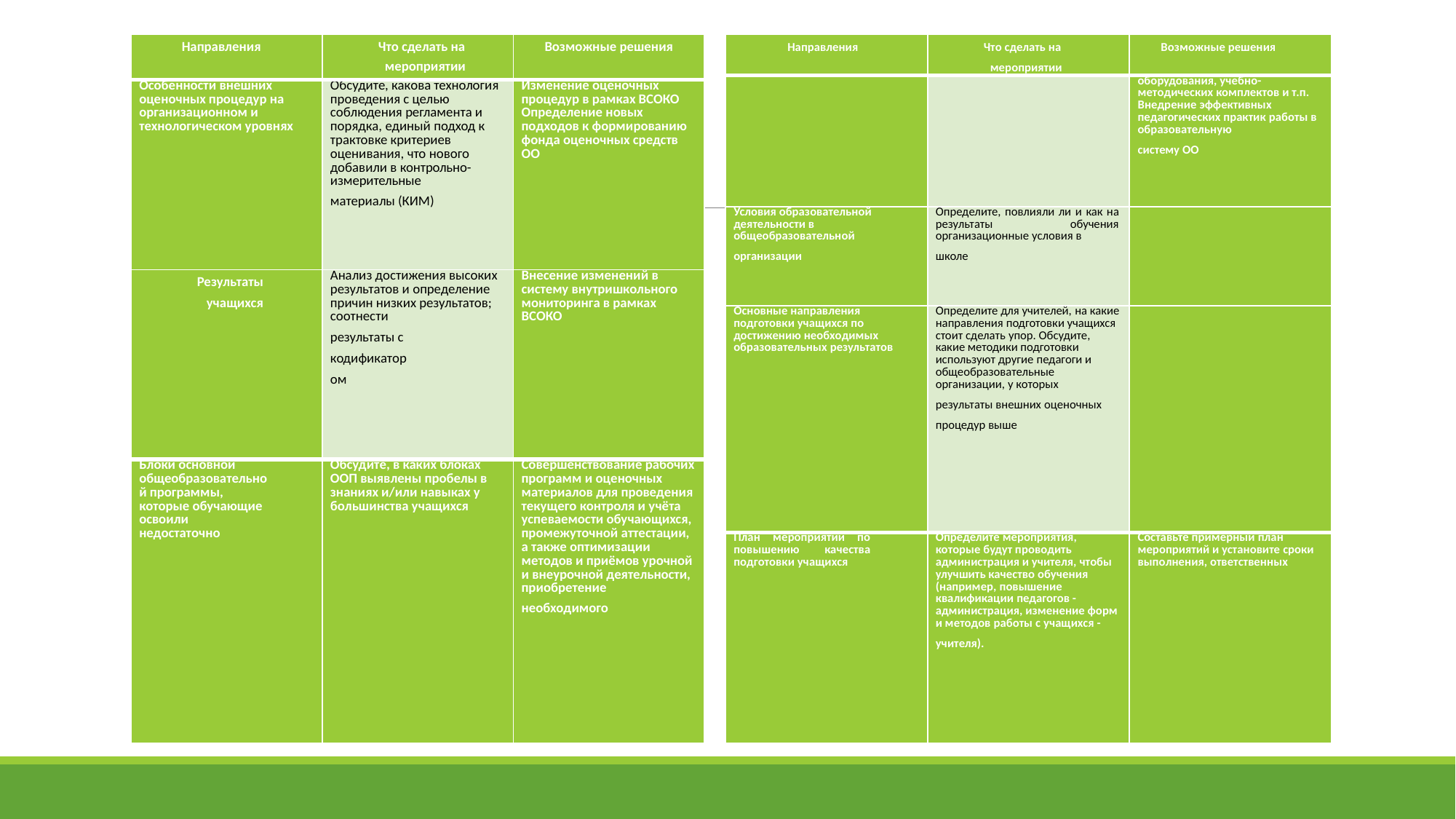

Таблица 3. Вопросы для рассмотрения на внутришкольном методическом мероприятии по результатам проведения внешних оценочных процедур.

#
| Направления | Что сделать на мероприятии | Возможные решения |
| --- | --- | --- |
| Особенности внешних оценочных процедур на организационном и технологическом уровнях | Обсудите, какова технология проведения с целью соблюдения регламента и порядка, единый подход к трактовке критериев оценивания, что нового добавили в контрольно-измерительные материалы (КИМ) | Изменение оценочных процедур в рамках ВСОКО Определение новых подходов к формированию фонда оценочных средств ОО |
| Результаты учащихся | Анализ достижения высоких результатов и определение причин низких результатов; соотнести результаты с кодификатором | Внесение изменений в систему внутришкольного мониторинга в рамках ВСОКО |
| Блоки основной общеобразовательной программы, которые обучающие освоили недостаточно | Обсудите, в каких блоках ООП выявлены пробелы в знаниях и/или навыках у большинства учащихся | Совершенствование рабочих программ и оценочных материалов для проведения текущего контроля и учёта успеваемости обучающихся, промежуточной аттестации, а также оптимизации методов и приёмов урочной и внеурочной деятельности, приобретение необходимого |
| Направления | Что сделать на мероприятии | Возможные решения |
| --- | --- | --- |
|  |  | оборудования, учебно- методических комплектов и т.п. Внедрение эффективных педагогических практик работы в образовательную систему ОО |
| Условия образовательной деятельности в общеобразовательной организации | Определите, повлияли ли и как на результаты обучения организационные условия в школе |  |
| Основные направления подготовки учащихся по достижению необходимых образовательных результатов | Определите для учителей, на какие направления подготовки учащихся стоит сделать упор. Обсудите, какие методики подготовки используют другие педагоги и общеобразовательные организации, у которых результаты внешних оценочных процедур выше |  |
| План мероприятий по повышению качества подготовки учащихся | Определите мероприятия, которые будут проводить администрация и учителя, чтобы улучшить качество обучения (например, повышение квалификации педагогов - администрация, изменение форм и методов работы с учащихся - учителя). | Составьте примерный план мероприятий и установите сроки выполнения, ответственных |